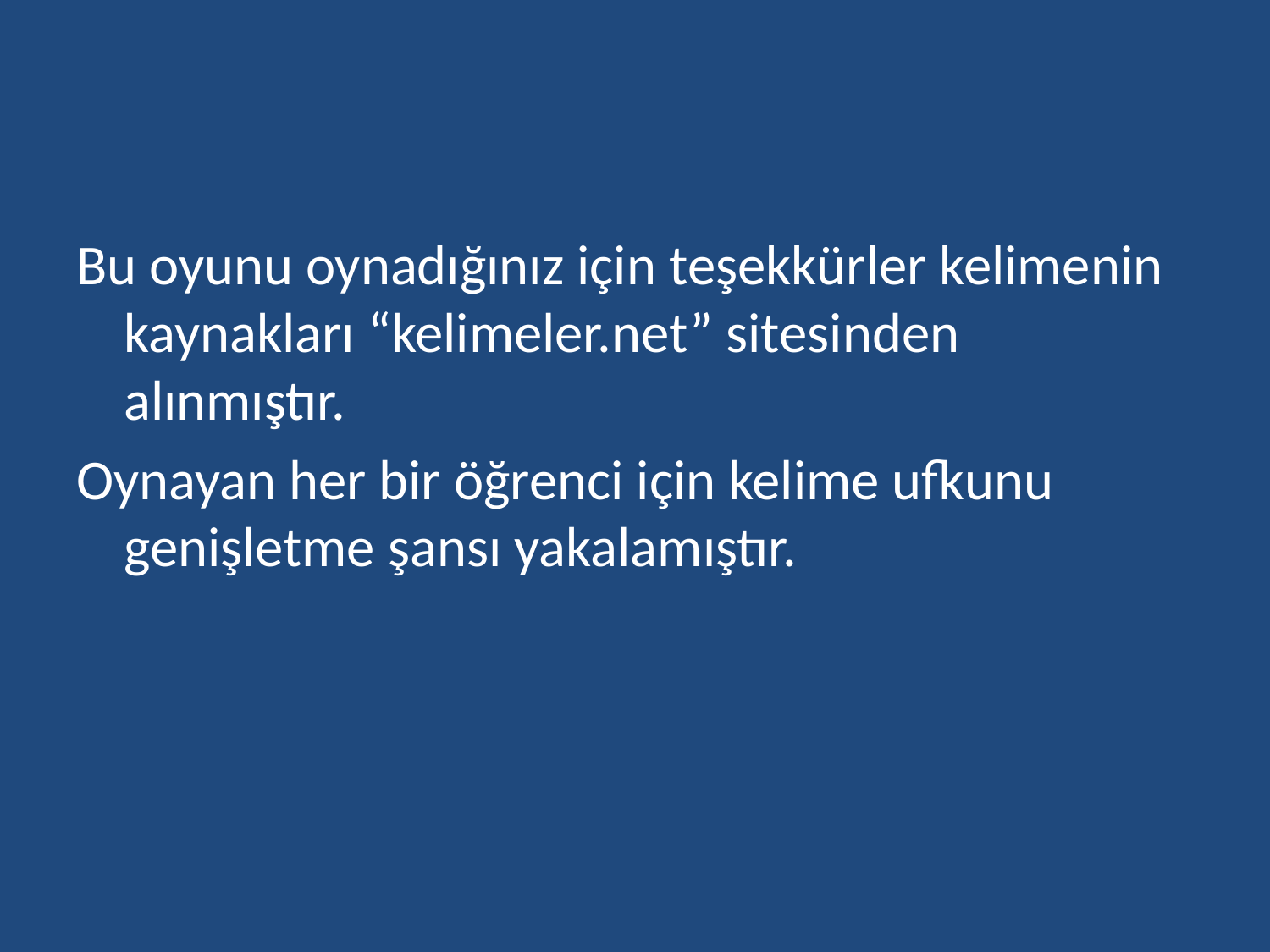

#
Bu oyunu oynadığınız için teşekkürler kelimenin kaynakları “kelimeler.net” sitesinden alınmıştır.
Oynayan her bir öğrenci için kelime ufkunu genişletme şansı yakalamıştır.